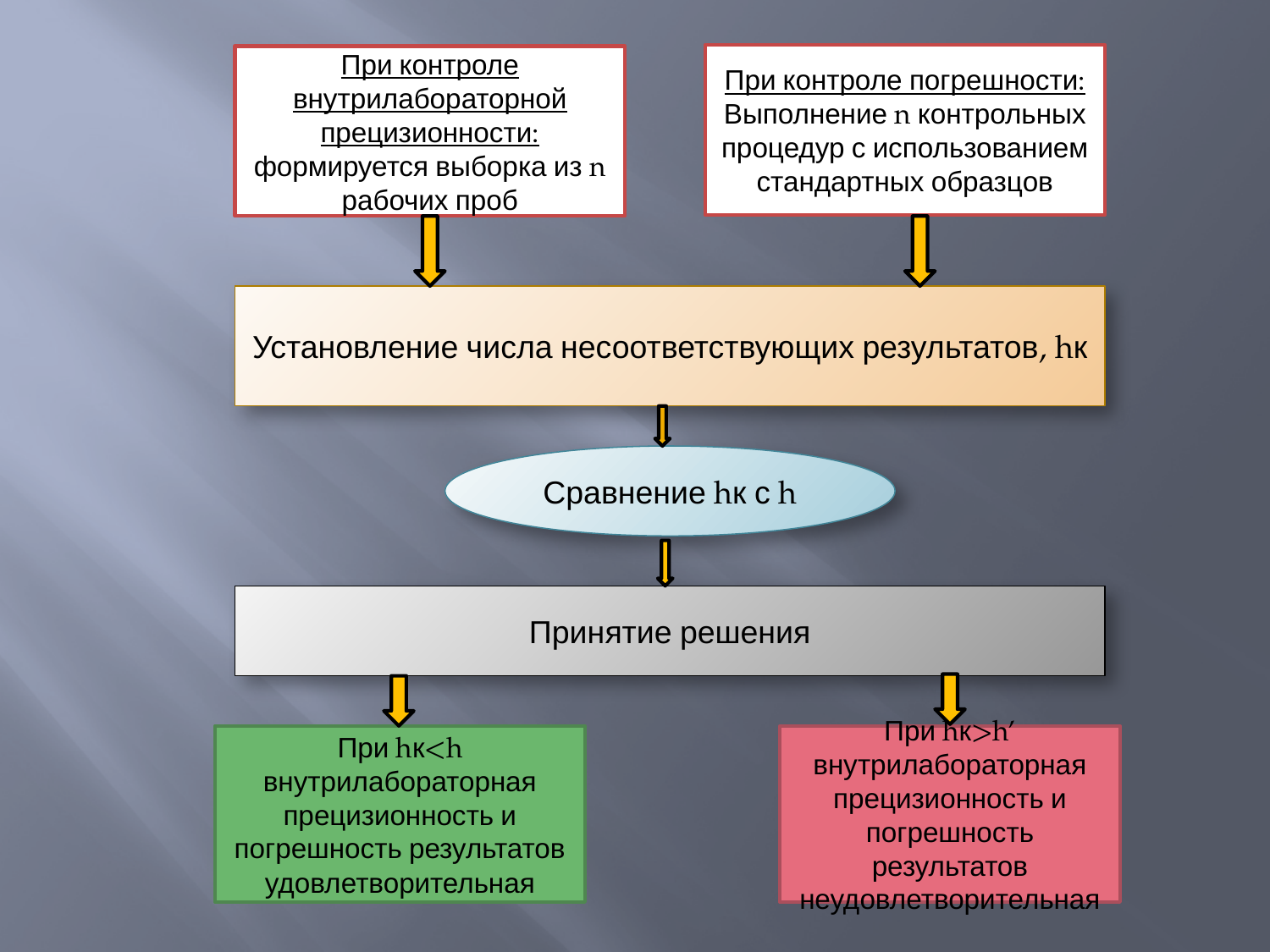

При контроле погрешности:
Выполнение n контрольных процедур с использованием стандартных образцов
При контроле внутрилабораторной прецизионности:
формируется выборка из n рабочих проб

Установление числа несоответствующих результатов, hк

Сравнение hк с h

Принятие решения

При hк<h внутрилабораторная прецизионность и погрешность результатов удовлетворительная
При hк>h’ внутрилабораторная прецизионность и погрешность результатов неудовлетворительная